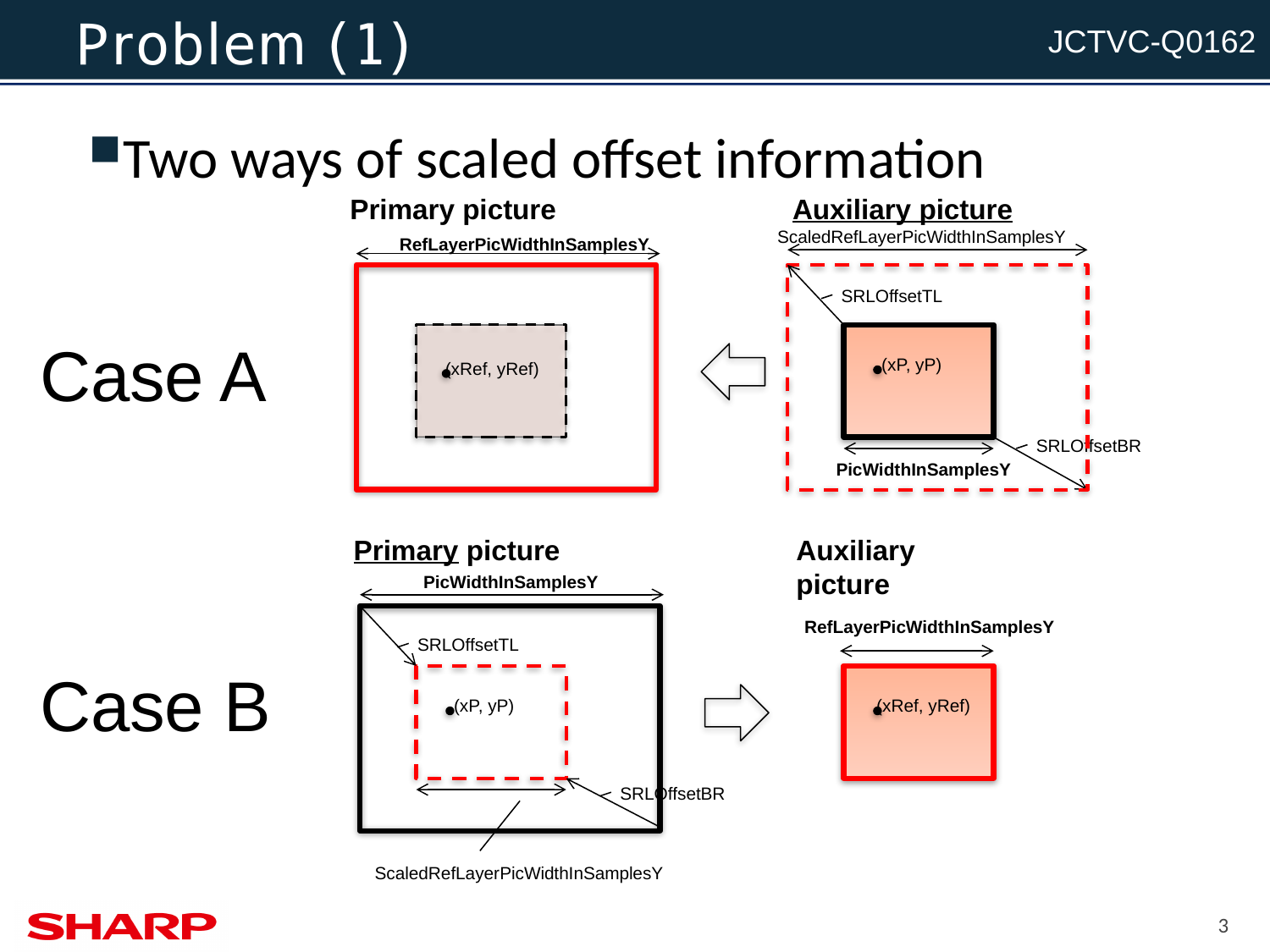

# Problem (1)
Two ways of scaled offset information
Auxiliary picture
Primary picture
ScaledRefLayerPicWidthInSamplesY
RefLayerPicWidthInSamplesY

SRLOffsetTL

Case A

(xP, yP)
(xRef, yRef)

SRLOffsetBR
PicWidthInSamplesY
Primary picture
Auxiliary picture
PicWidthInSamplesY

RefLayerPicWidthInSamplesY
SRLOffsetTL
Case B

(xP, yP)
(xRef, yRef)

SRLOffsetBR
ScaledRefLayerPicWidthInSamplesY
3